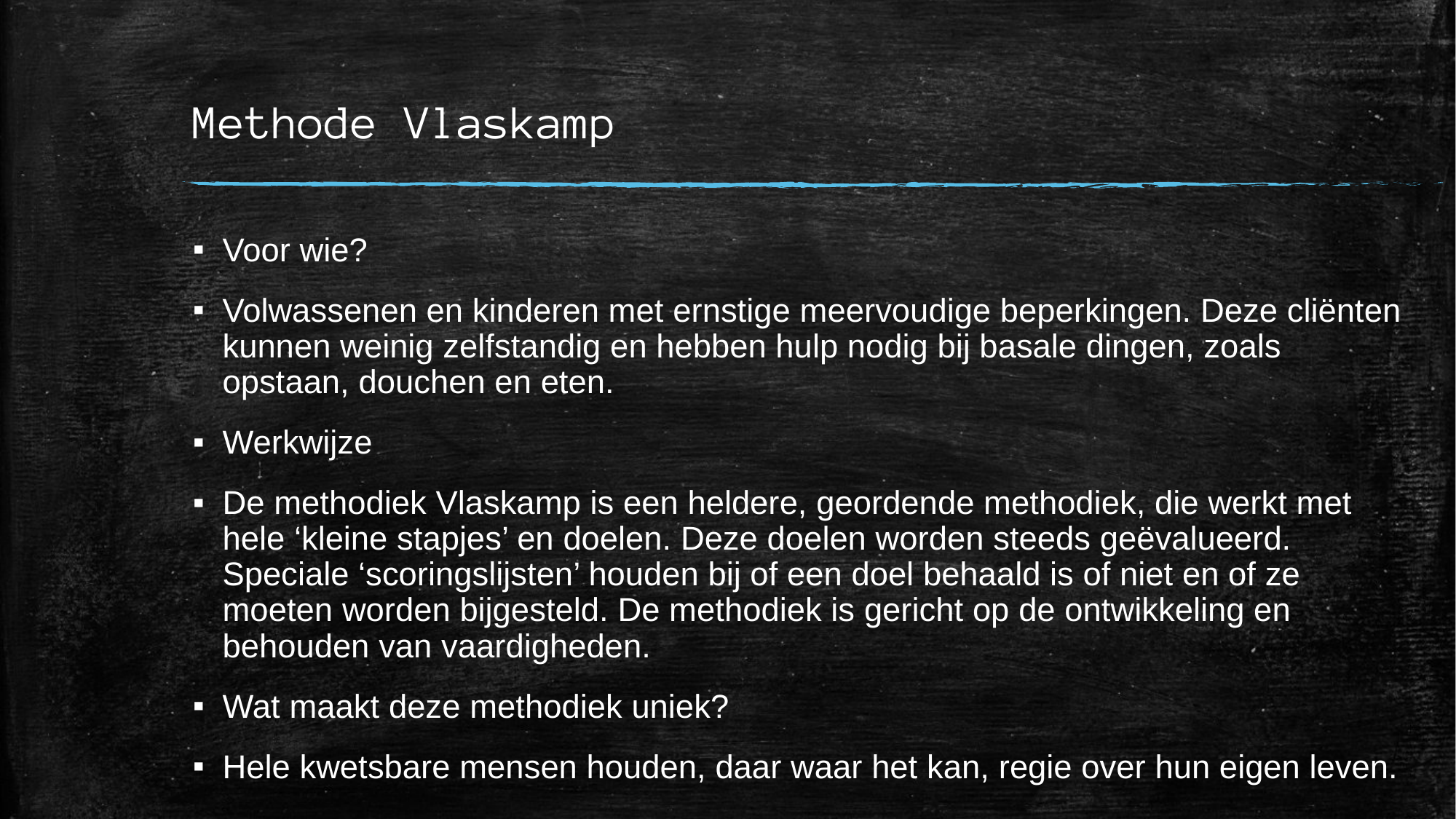

# Methode Vlaskamp
Voor wie?
Volwassenen en kinderen met ernstige meervoudige beperkingen. Deze cliënten kunnen weinig zelfstandig en hebben hulp nodig bij basale dingen, zoals opstaan, douchen en eten.
Werkwijze
De methodiek Vlaskamp is een heldere, geordende methodiek, die werkt met hele ‘kleine stapjes’ en doelen. Deze doelen worden steeds geëvalueerd. Speciale ‘scoringslijsten’ houden bij of een doel behaald is of niet en of ze moeten worden bijgesteld. De methodiek is gericht op de ontwikkeling en behouden van vaardigheden.
Wat maakt deze methodiek uniek?
Hele kwetsbare mensen houden, daar waar het kan, regie over hun eigen leven.